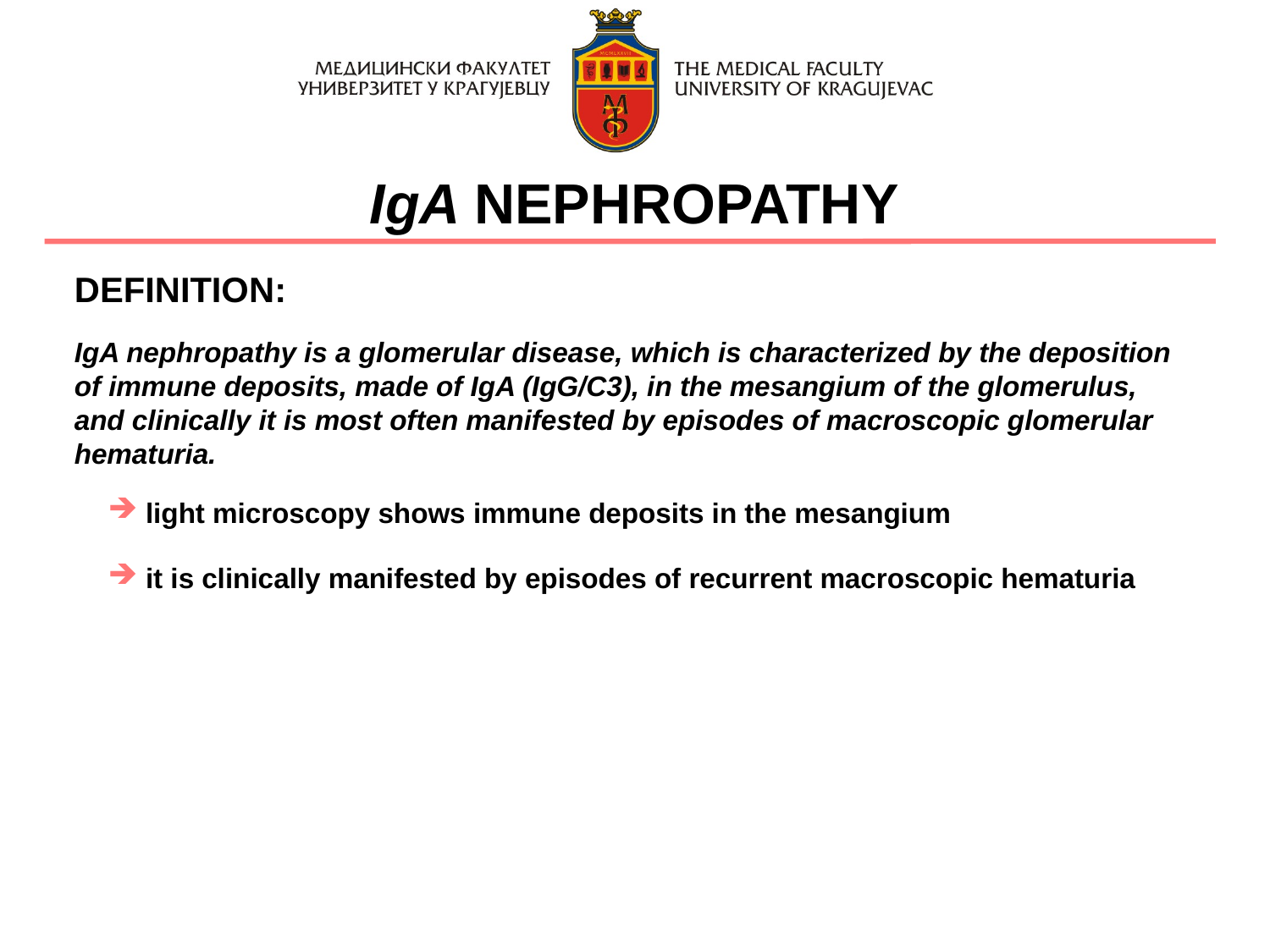

IgA NEPHROPATHY

DEFINITION:

IgA nephropathy is a glomerular disease, which is characterized by the deposition
of immune deposits, made of IgA (IgG/C3), in the mesangium of the glomerulus,
and clinically it is most often manifested by episodes of macroscopic glomerular
hematuria.

 light microscopy shows immune deposits in the mesangium

 it is clinically manifested by episodes of recurrent macroscopic hematuria